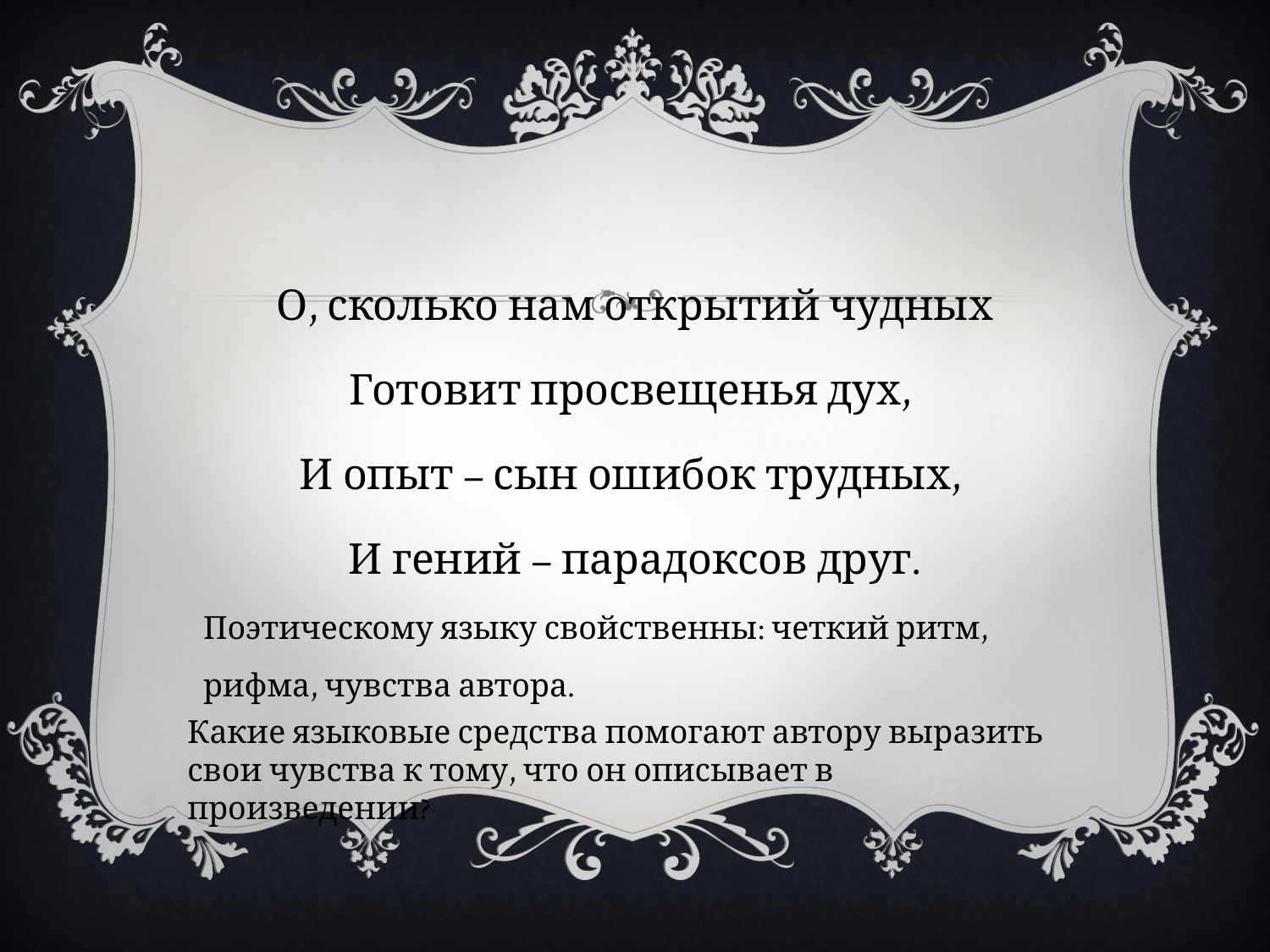

О, сколько нам открытий чудных
Готовит просвещенья дух,
И опыт – сын ошибок трудных,
И гений – парадоксов друг.
Поэтическому языку свойственны: четкий ритм, рифма, чувства автора.
Какие языковые средства помогают автору выразить свои чувства к тому, что он описывает в произведении?